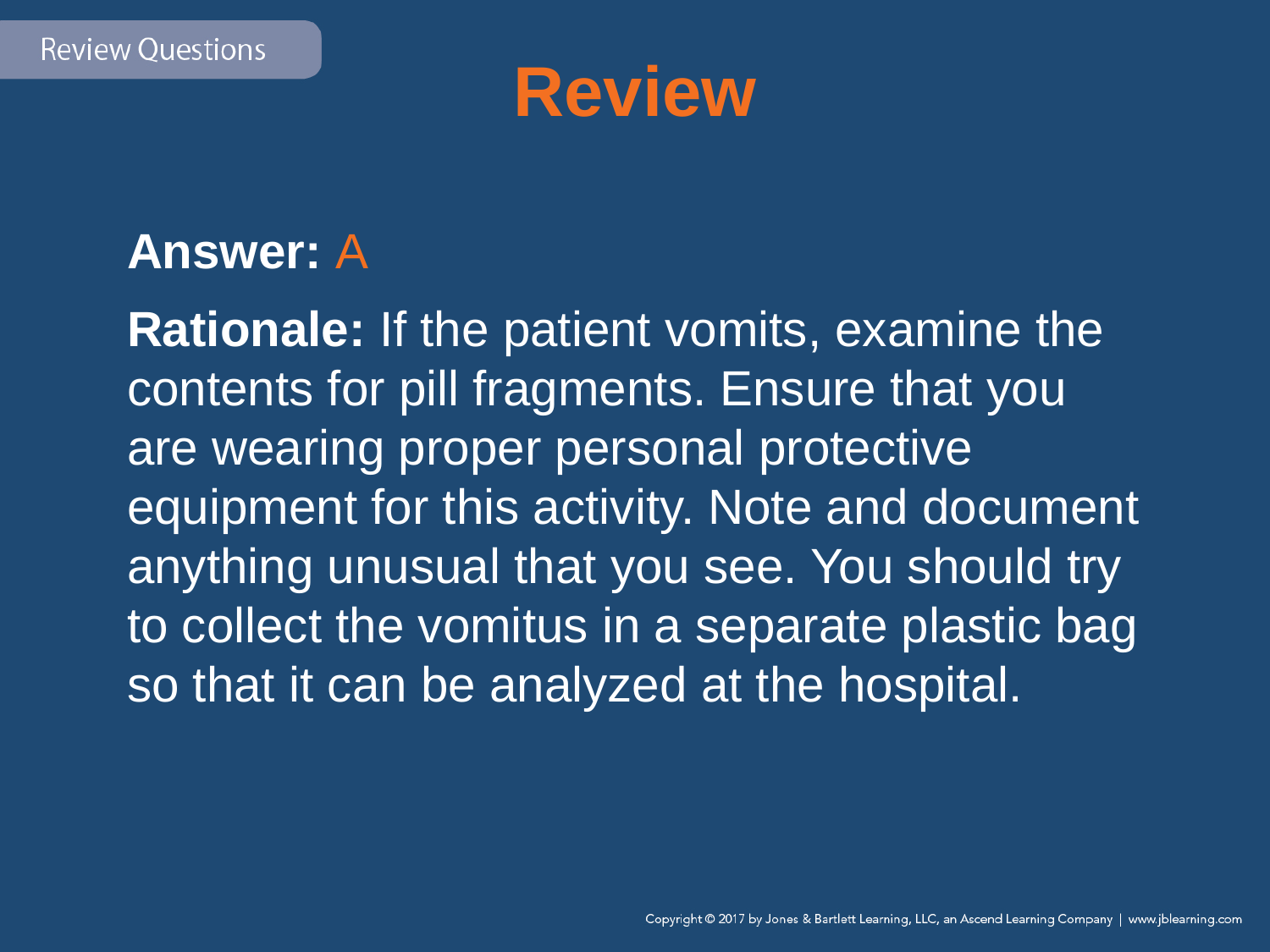

# Review
Answer: A
Rationale: If the patient vomits, examine the contents for pill fragments. Ensure that you are wearing proper personal protective equipment for this activity. Note and document anything unusual that you see. You should try to collect the vomitus in a separate plastic bag so that it can be analyzed at the hospital.